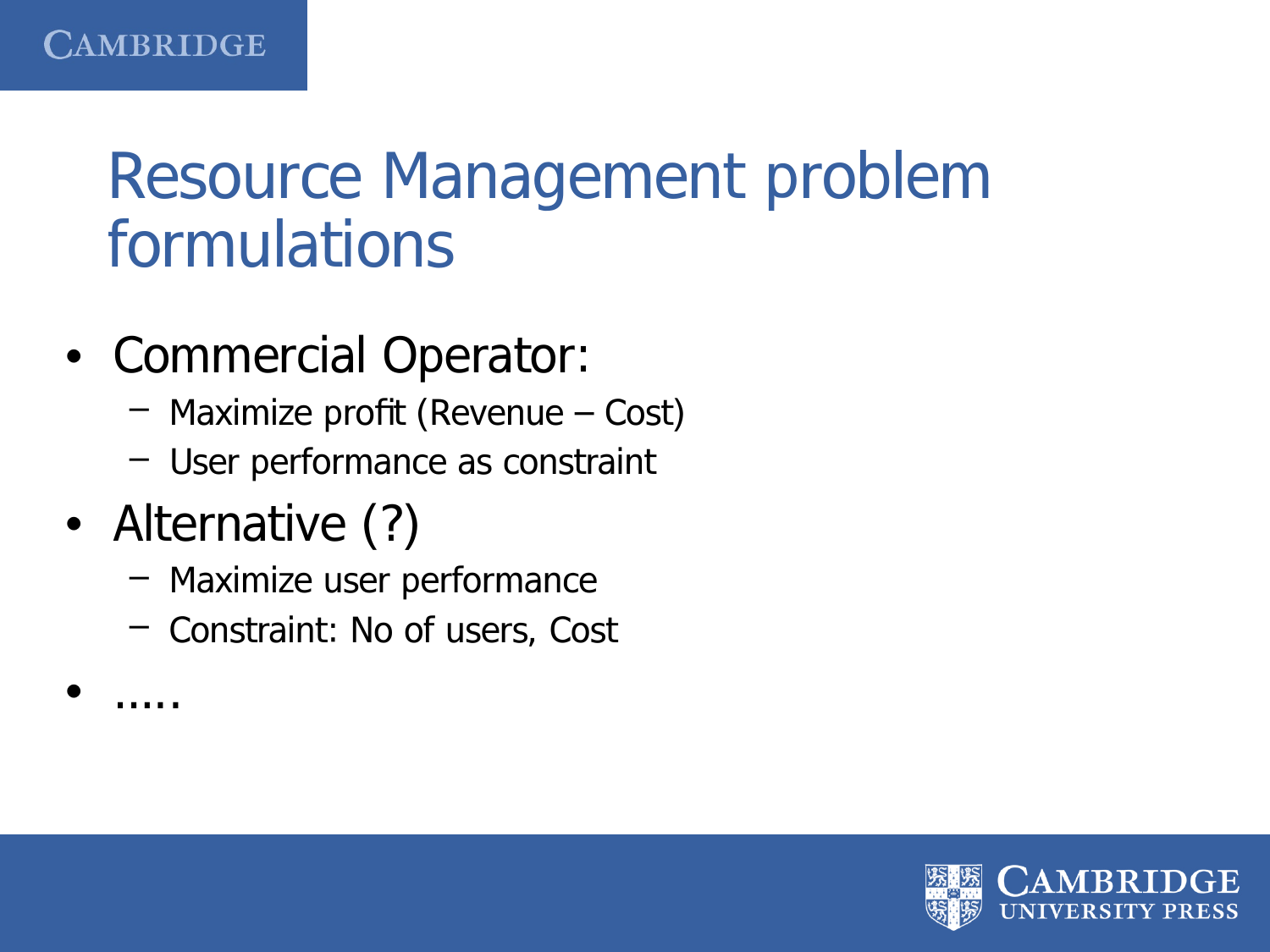

# Resource Management problem formulations
Commercial Operator:
Maximize profit (Revenue – Cost)
User performance as constraint
Alternative (?)
Maximize user performance
Constraint: No of users, Cost
…..